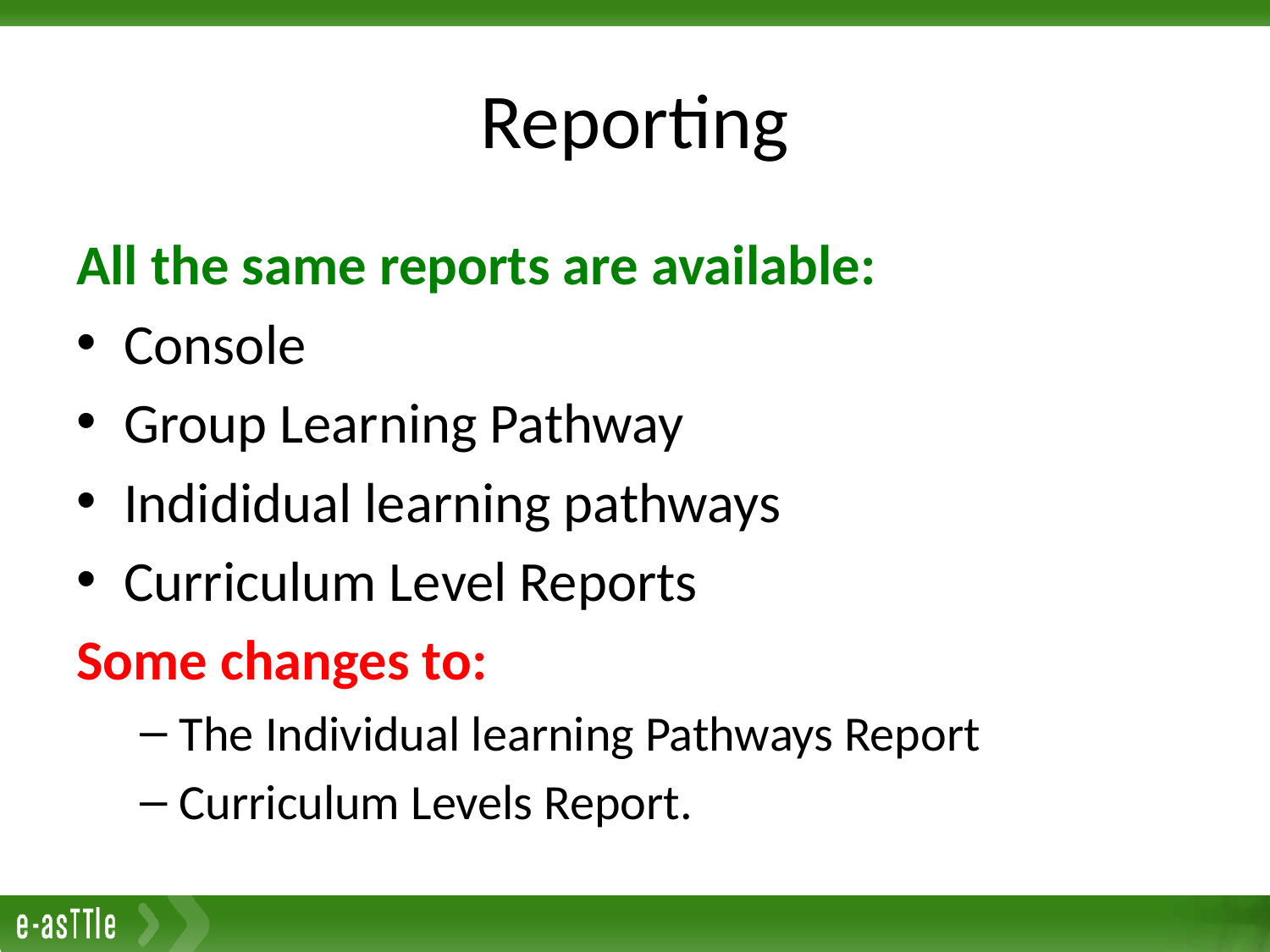

# Reporting
All the same reports are available:
Console
Group Learning Pathway
Indididual learning pathways
Curriculum Level Reports
Some changes to:
The Individual learning Pathways Report
Curriculum Levels Report.